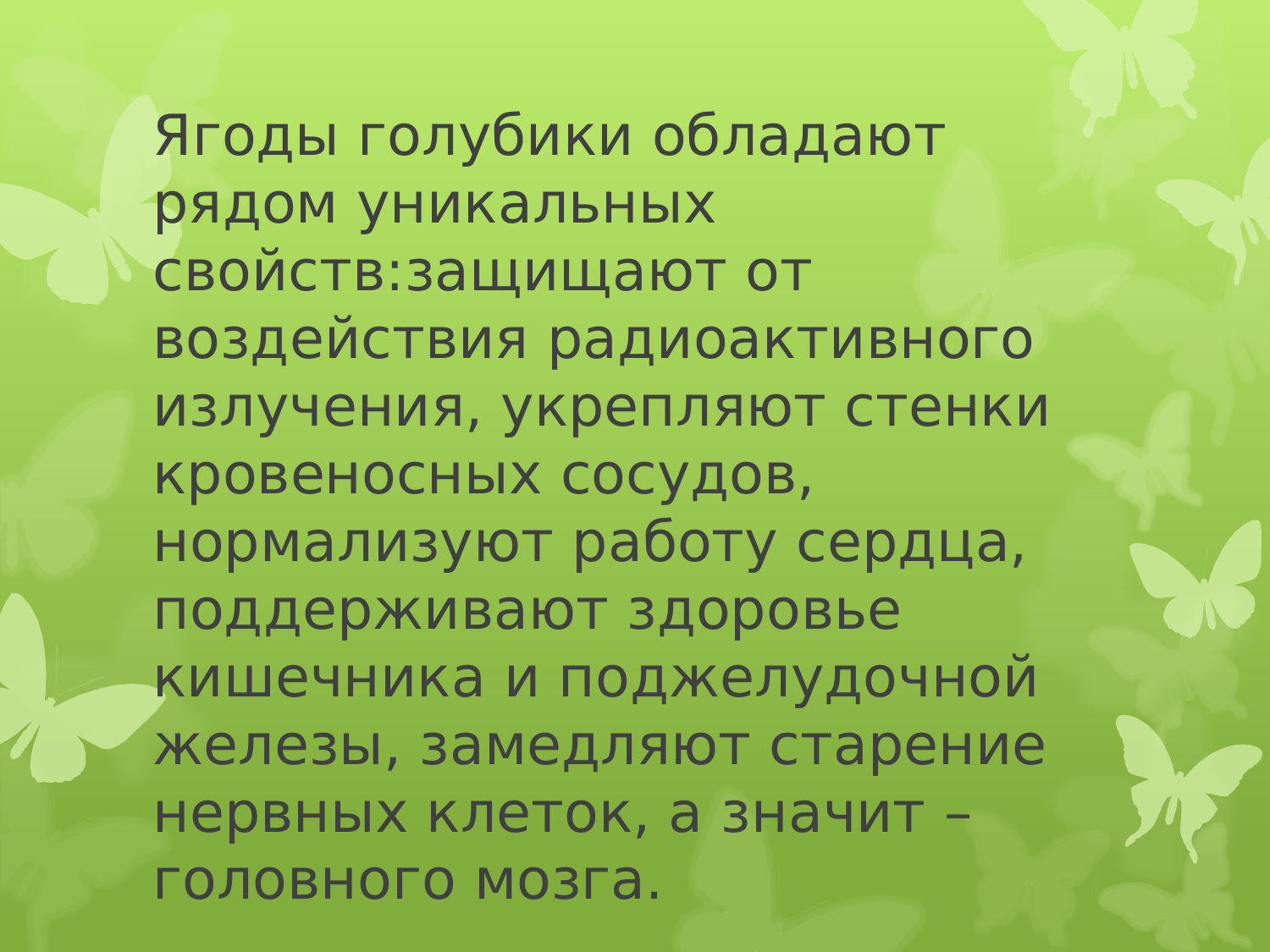

# Ягоды голубики обладают рядом уникальных свойств:защищают от воздействия радиоактивного излучения, укрепляют стенки кровеносных сосудов, нормализуют работу сердца, поддерживают здоровье кишечника и поджелудочной железы, замедляют старение нервных клеток, а значит – головного мозга.